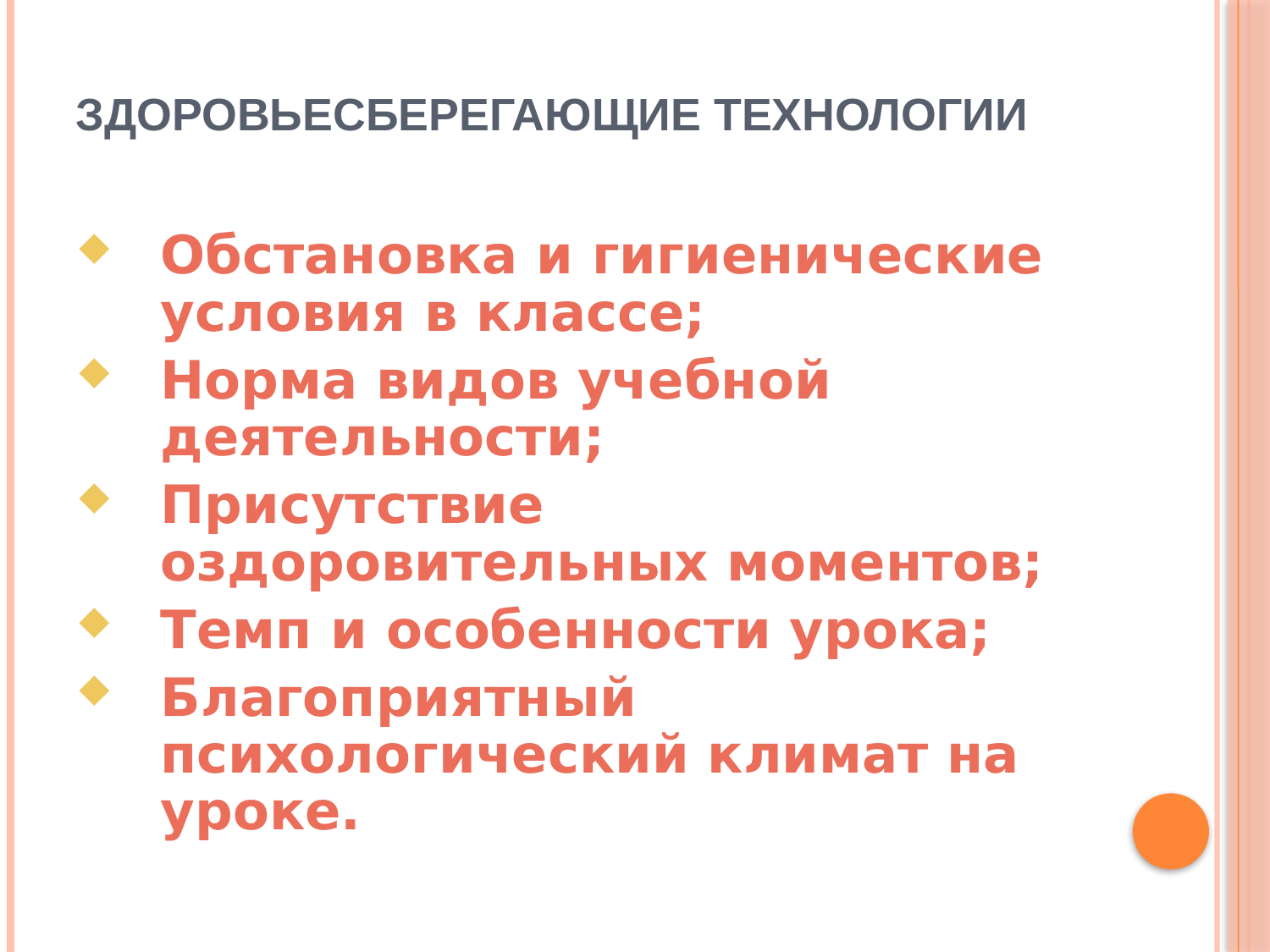

# Здоровьесберегающие технологии
Обстановка и гигиенические условия в классе;
Норма видов учебной деятельности;
Присутствие оздоровительных моментов;
Темп и особенности урока;
Благоприятный психологический климат на уроке.